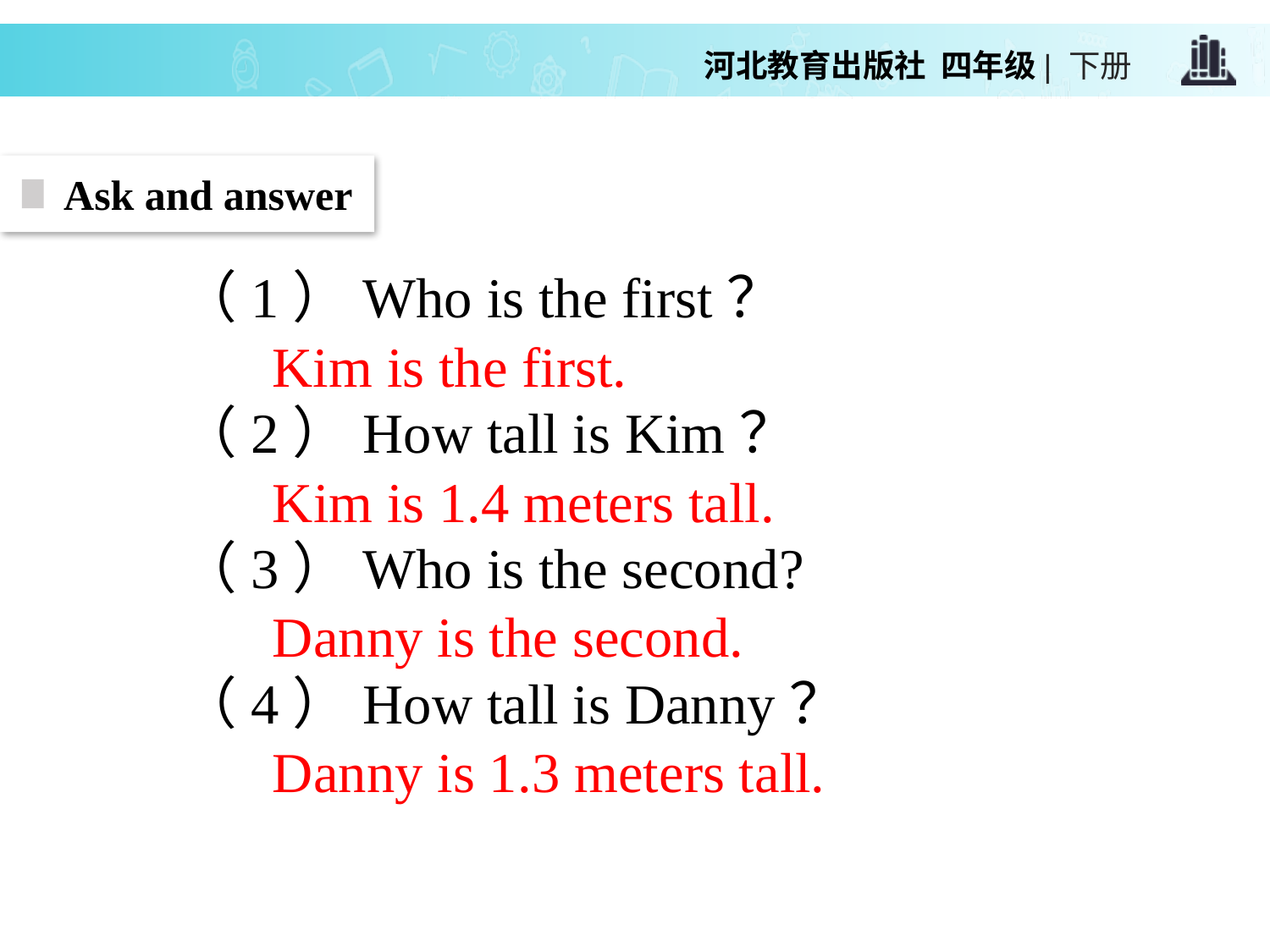

Ask and answer

（1）Who is the first？

（2）How tall is Kim？

（3）Who is the second?

（4）How tall is Danny？
Kim is the first.
Kim is 1.4 meters tall.
Danny is the second.
Danny is 1.3 meters tall.